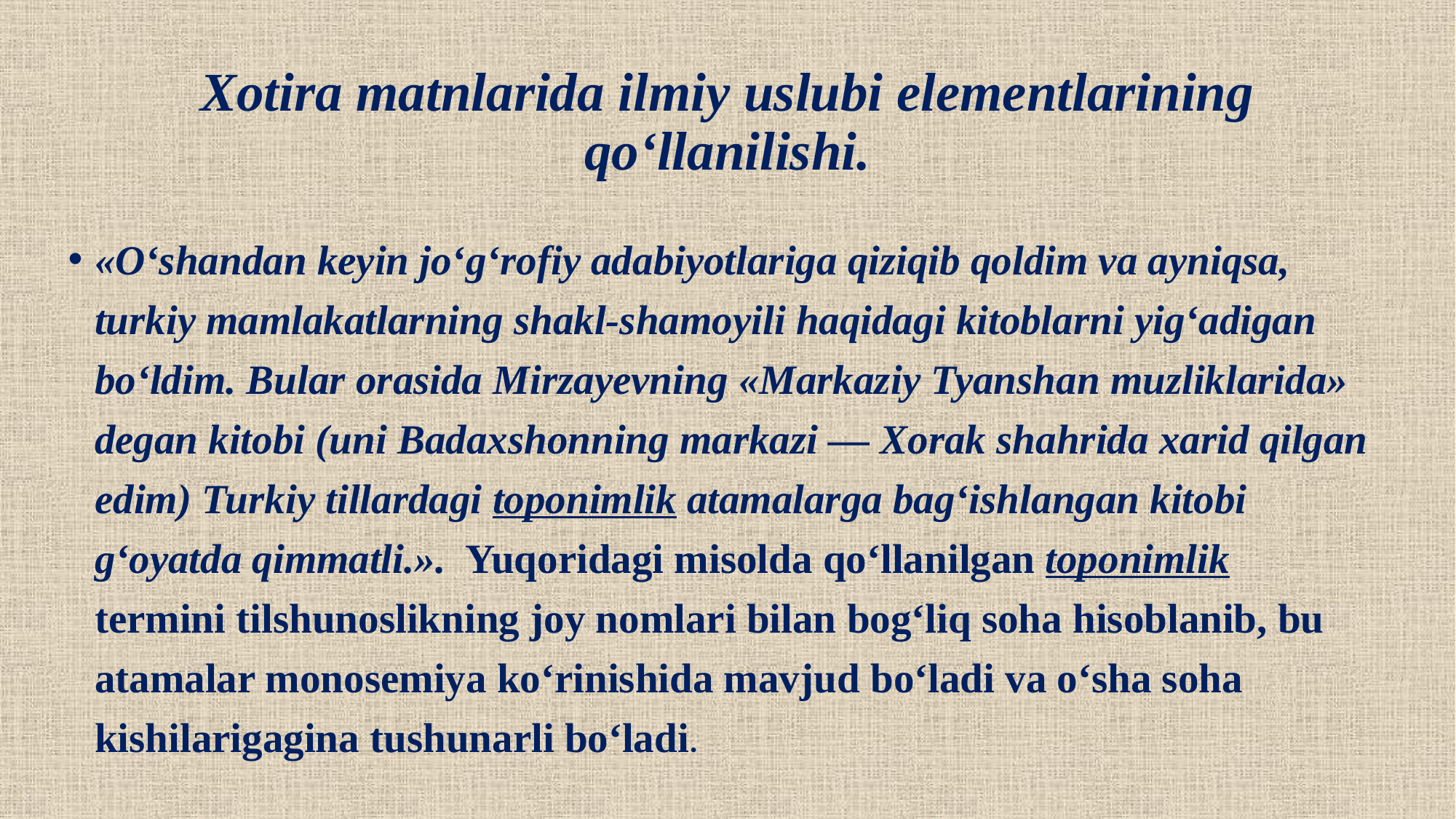

# Xotira matnlarida ilmiy uslubi elementlarining qo‘llanilishi.
«O‘shandan keyin jo‘g‘rofiy adabiyotlariga qiziqib qoldim va ayniqsa, turkiy mamlakatlarning shakl-shamoyili haqidagi kitoblarni yig‘adigan bo‘ldim. Bular orasida Mirzayevning «Markaziy Tyanshan muzliklarida» degan kitobi (uni Badaxshonning markazi — Xorak shahrida xarid qilgan edim) Turkiy tillardagi toponimlik atamalarga bag‘ishlangan kitobi g‘oyatda qimmatli.».  Yuqoridagi misolda qo‘llanilgan toponimlik  termini tilshunoslikning joy nomlari bilan bog‘liq soha hisoblanib, bu atamalar monosemiya ko‘rinishida mavjud bo‘ladi va o‘sha soha kishilarigagina tushunarli bo‘ladi.